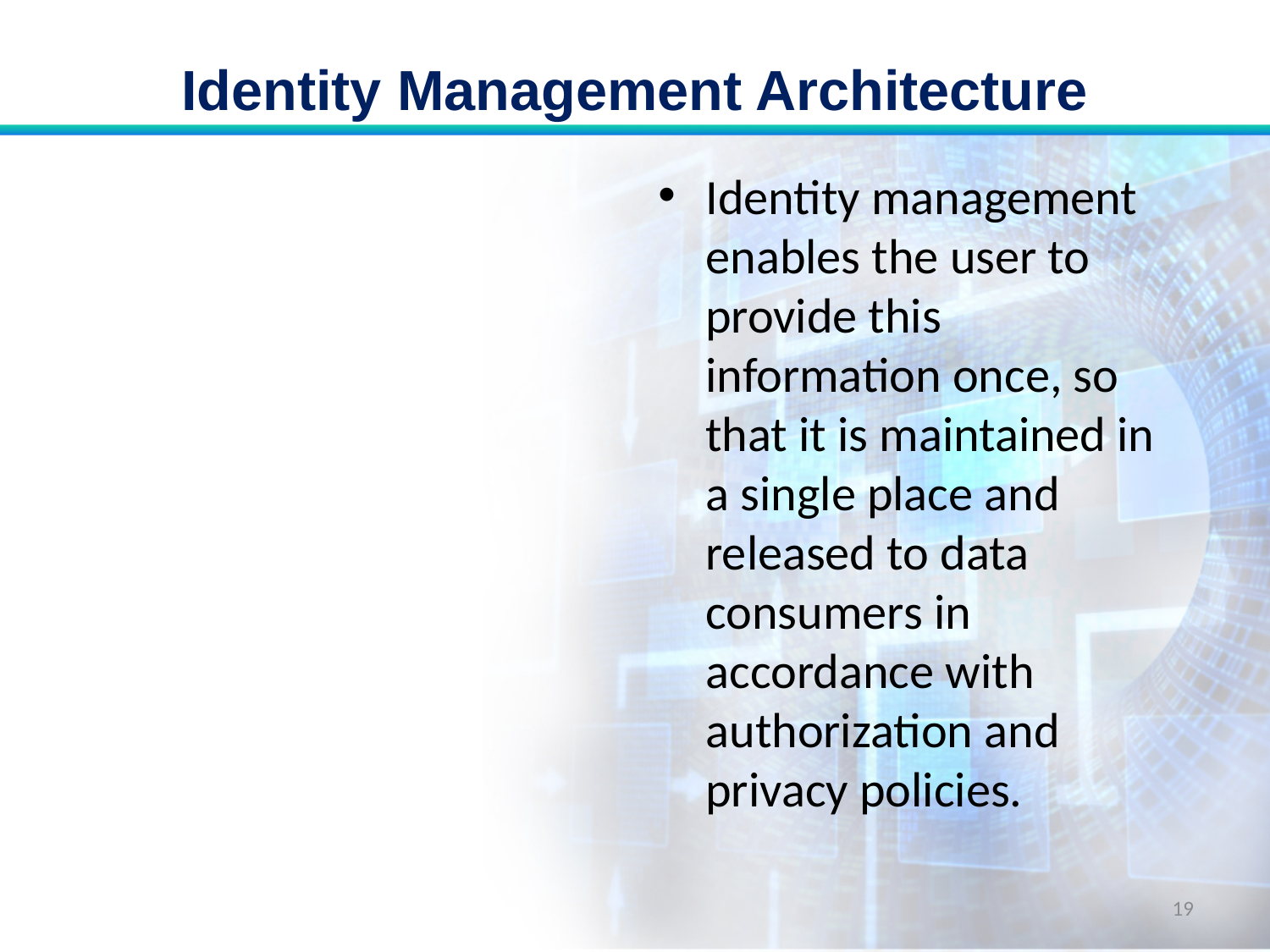

# Identity Management Architecture
Identity management enables the user to provide this information once, so that it is maintained in a single place and released to data consumers in accordance with authorization and privacy policies.
19